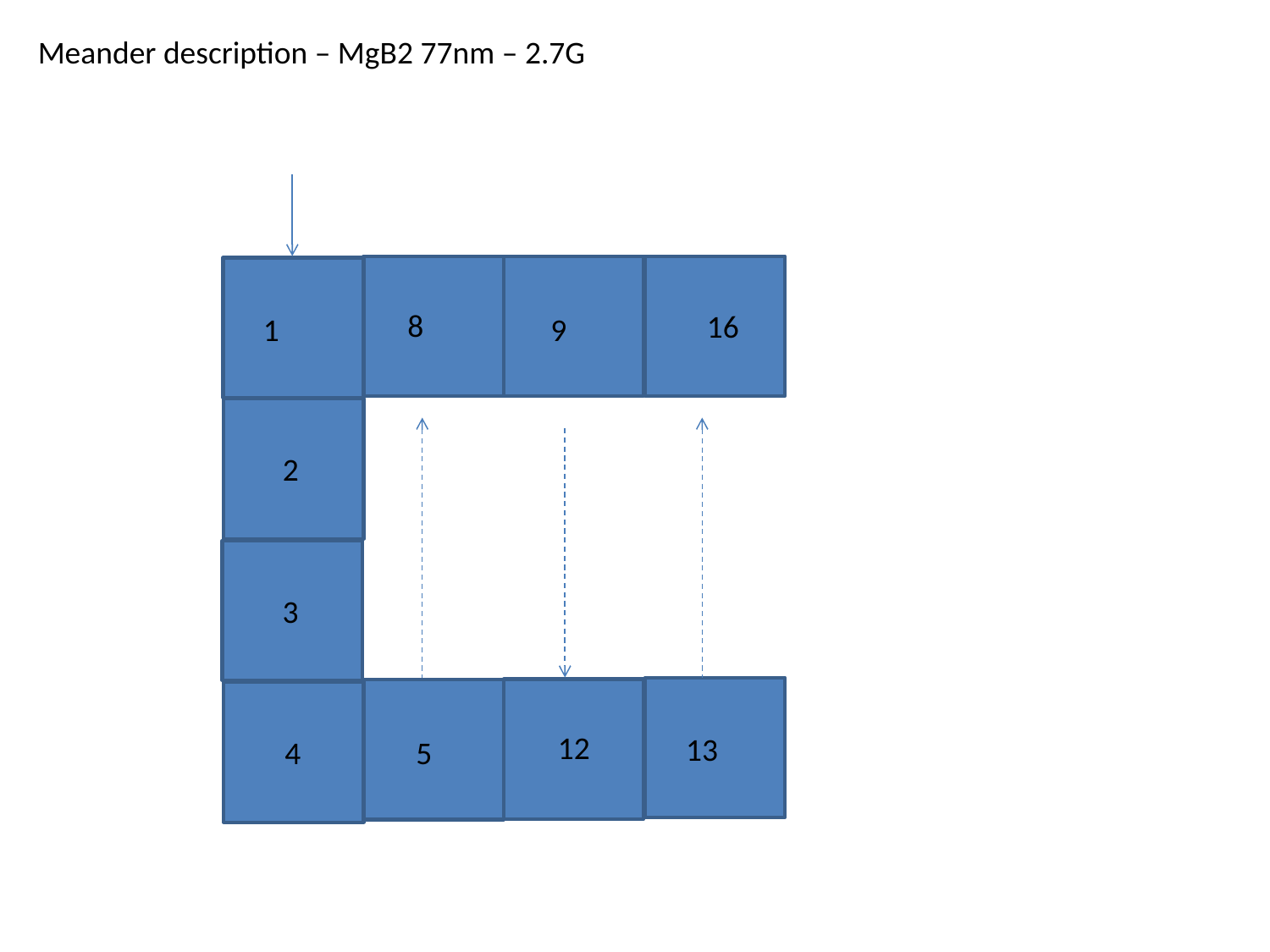

Meander description – MgB2 77nm – 2.7G

8
16
1
9

2

3

12
13
4
5